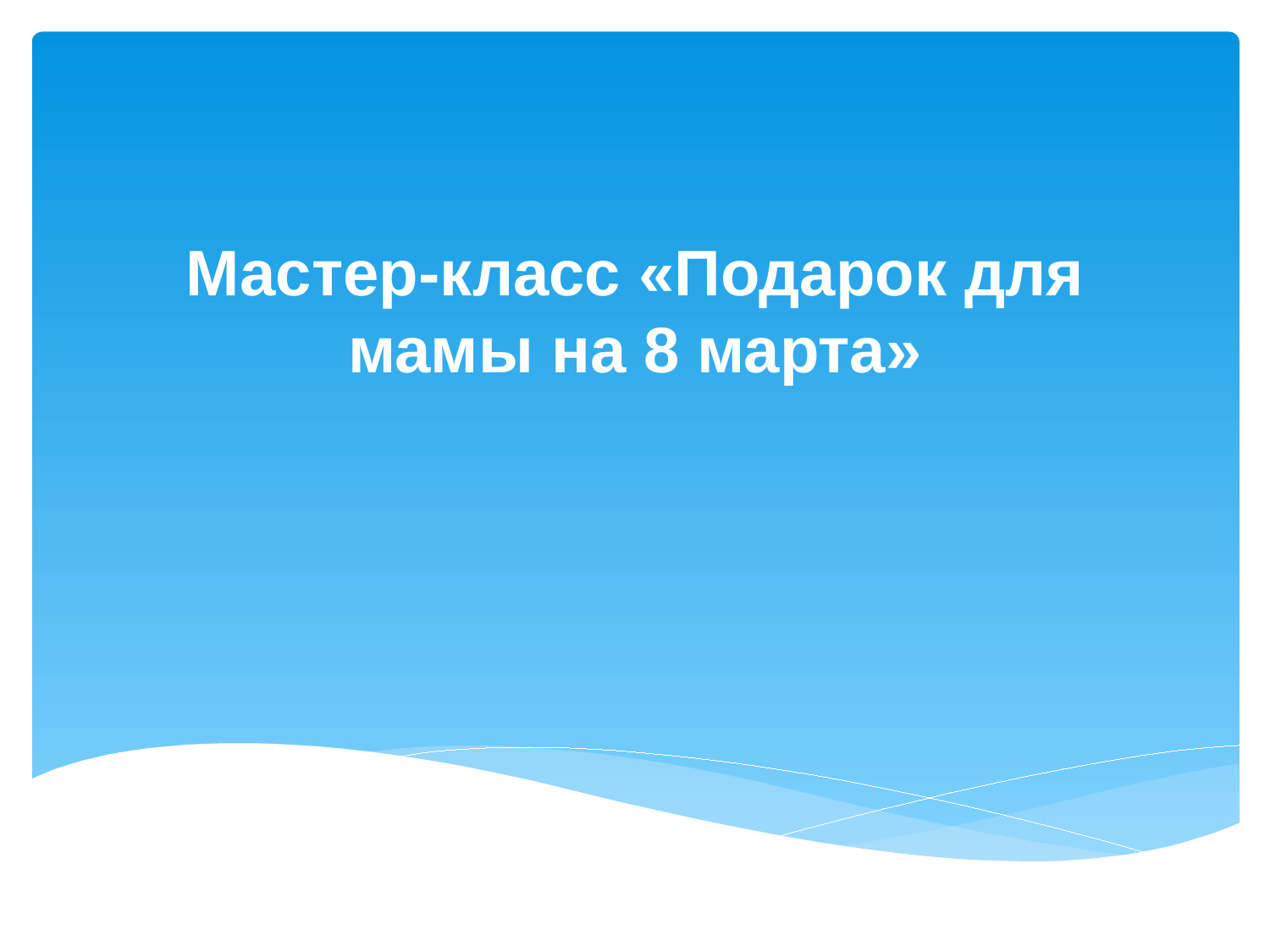

# Мастер-класс «Подарок для мамы на 8 марта»